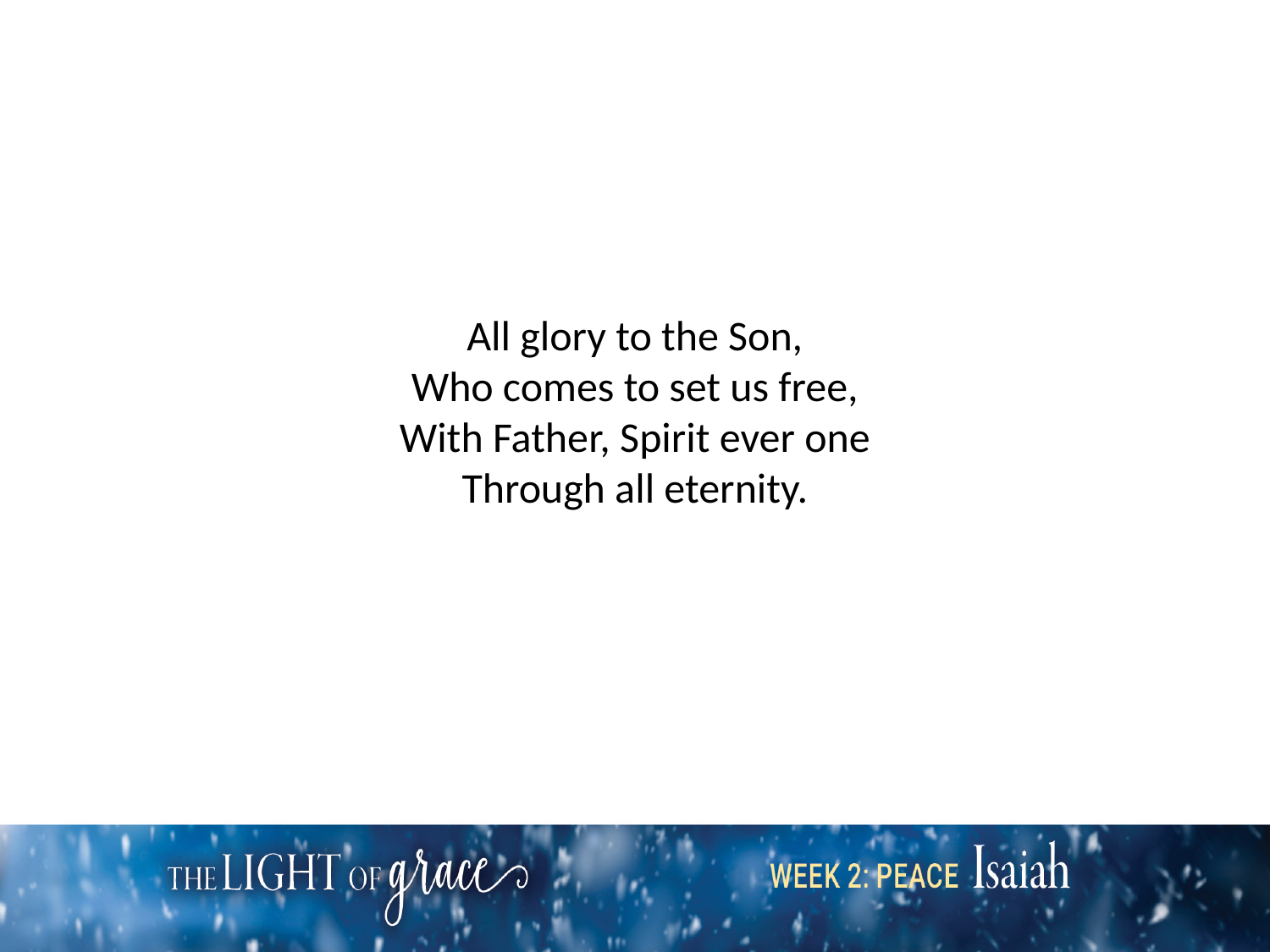

All glory to the Son,
Who comes to set us free,
With Father, Spirit ever one
Through all eternity.